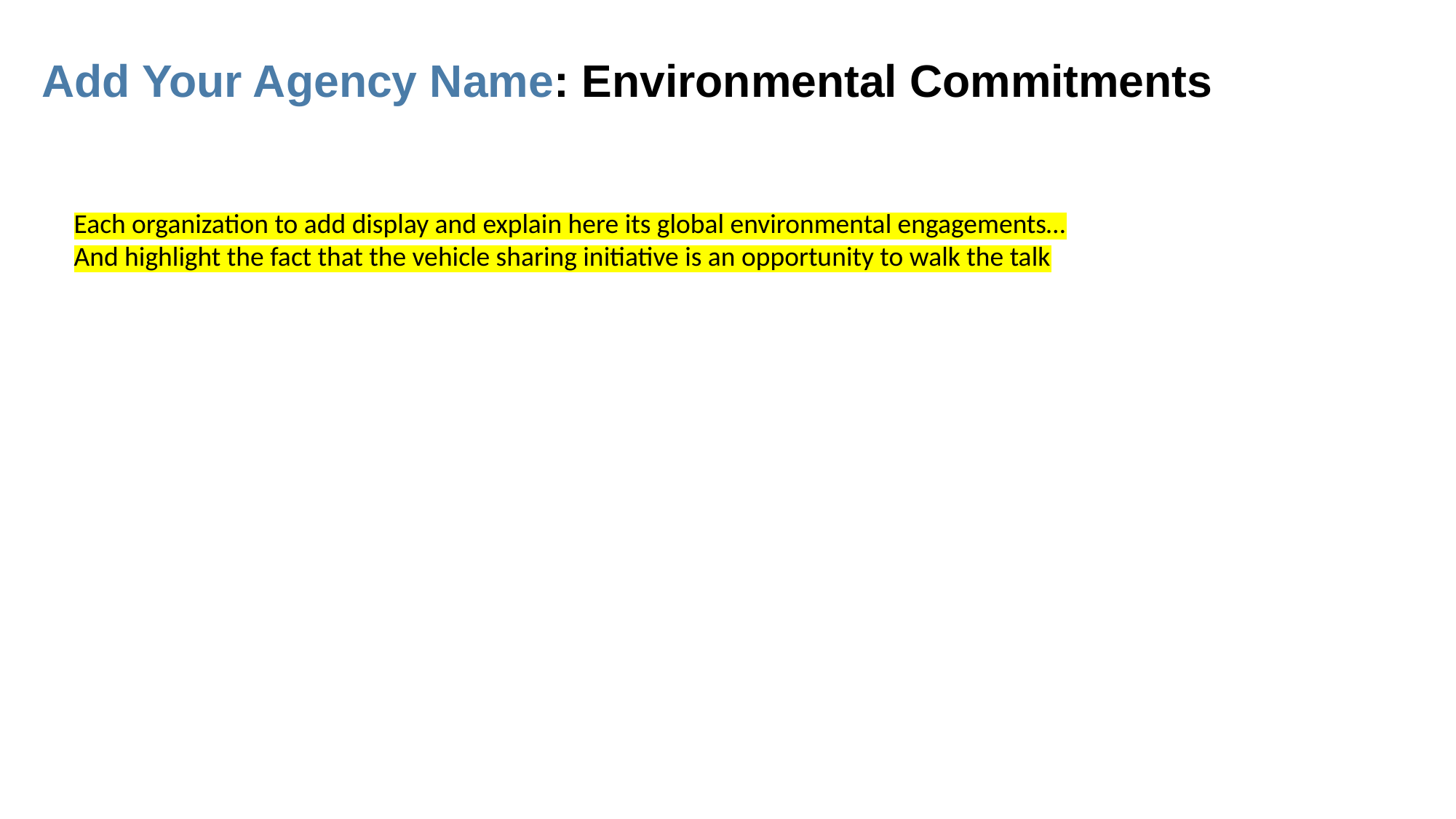

Add Your Agency Name: Environmental Commitments
Each organization to add display and explain here its global environmental engagements…
And highlight the fact that the vehicle sharing initiative is an opportunity to walk the talk